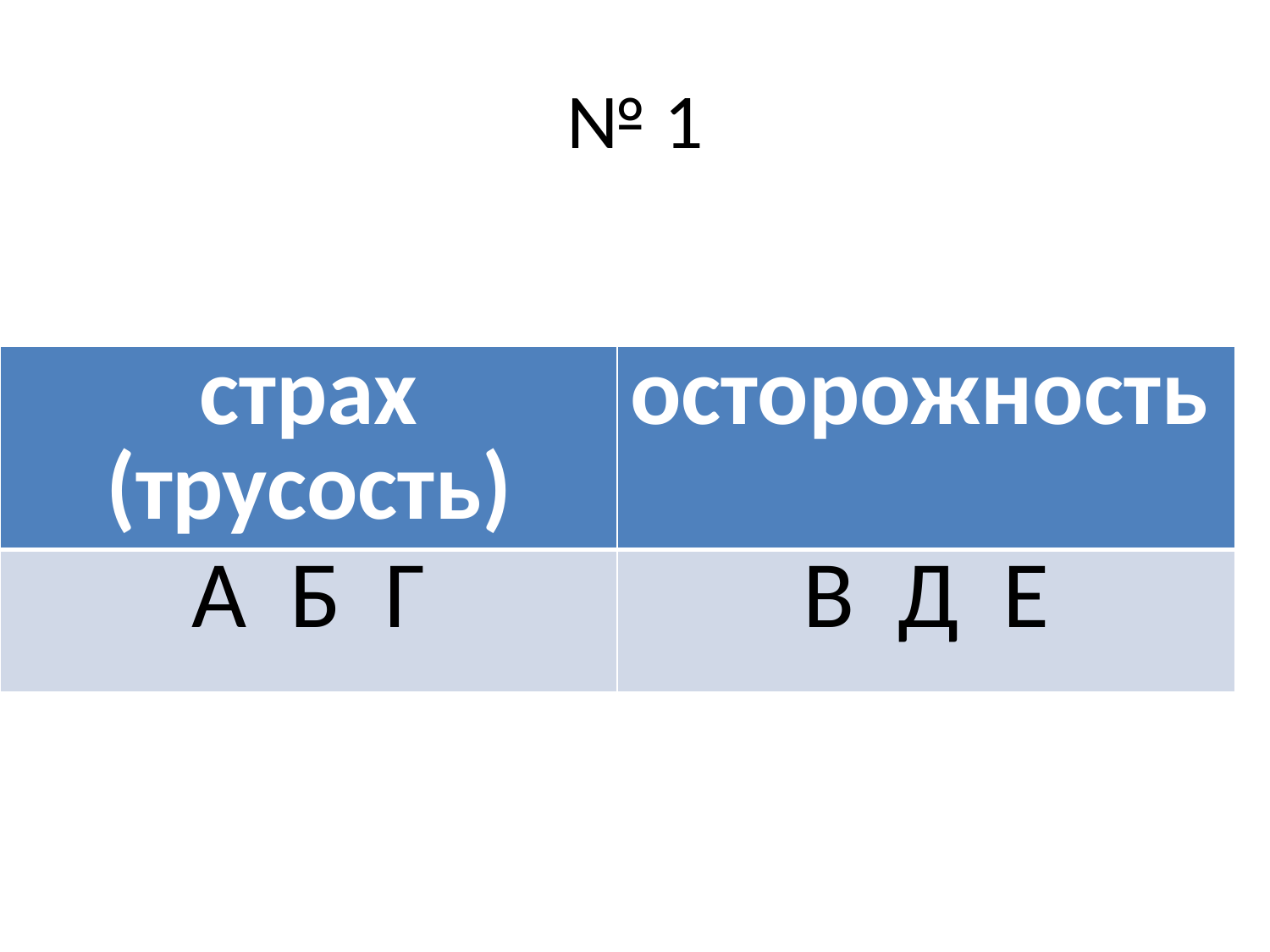

# № 1
| страх (трусость) | осторожность |
| --- | --- |
| А Б Г | В Д Е |